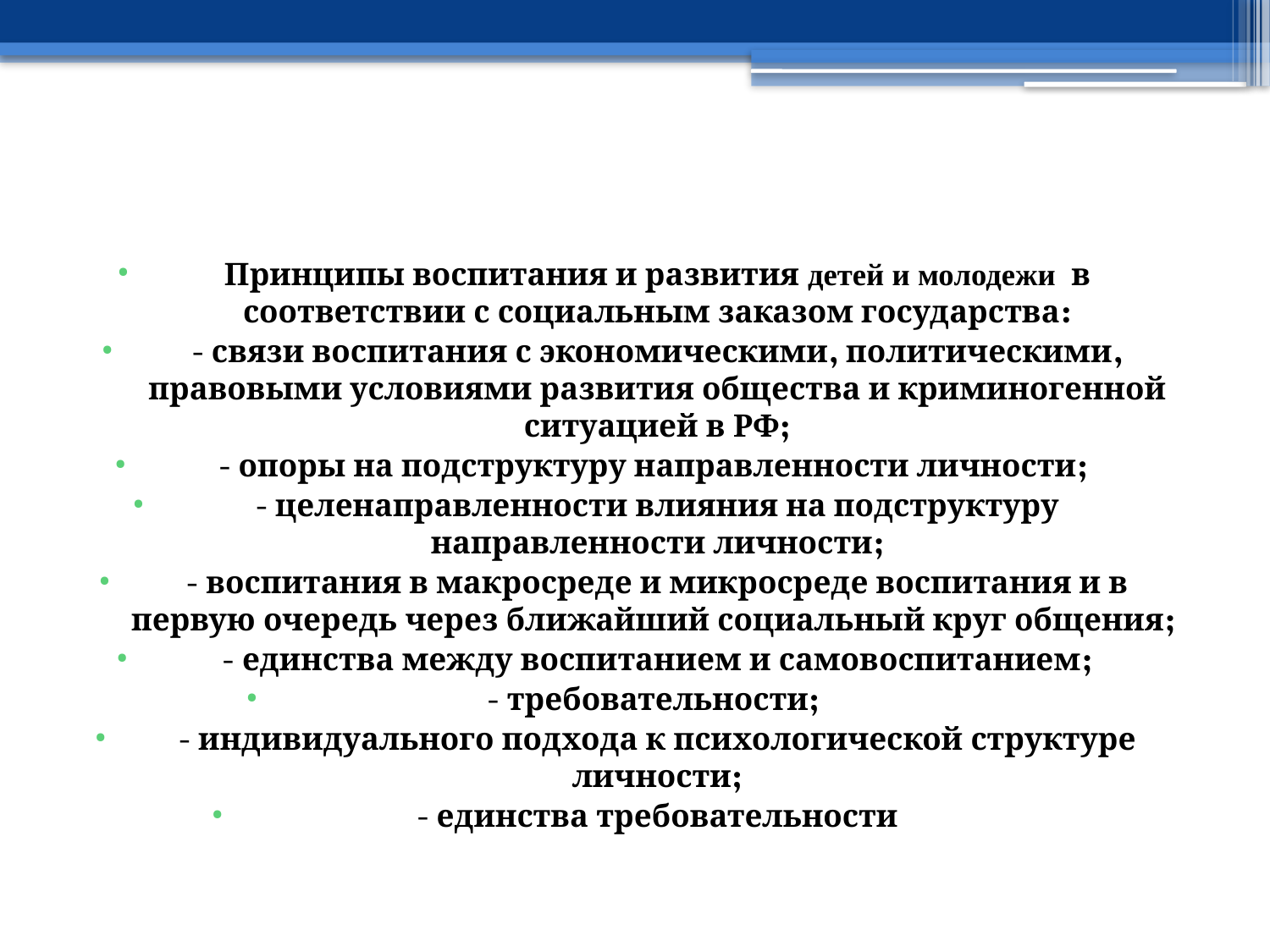

Принципы воспитания и развития детей и молодежи  в соответствии с социальным заказом государства:
- связи воспитания с экономическими, политическими, правовыми условиями развития общества и криминогенной ситуацией в РФ;
- опоры на подструктуру направленности личности;
- целенаправленности влияния на подструктуру направленности личности;
- воспитания в макросреде и микросреде воспитания и в первую очередь через ближайший социальный круг общения;
- единства между воспитанием и самовоспитанием;
- требовательности;
- индивидуального подхода к психологической структуре личности;
- единства требовательности

#